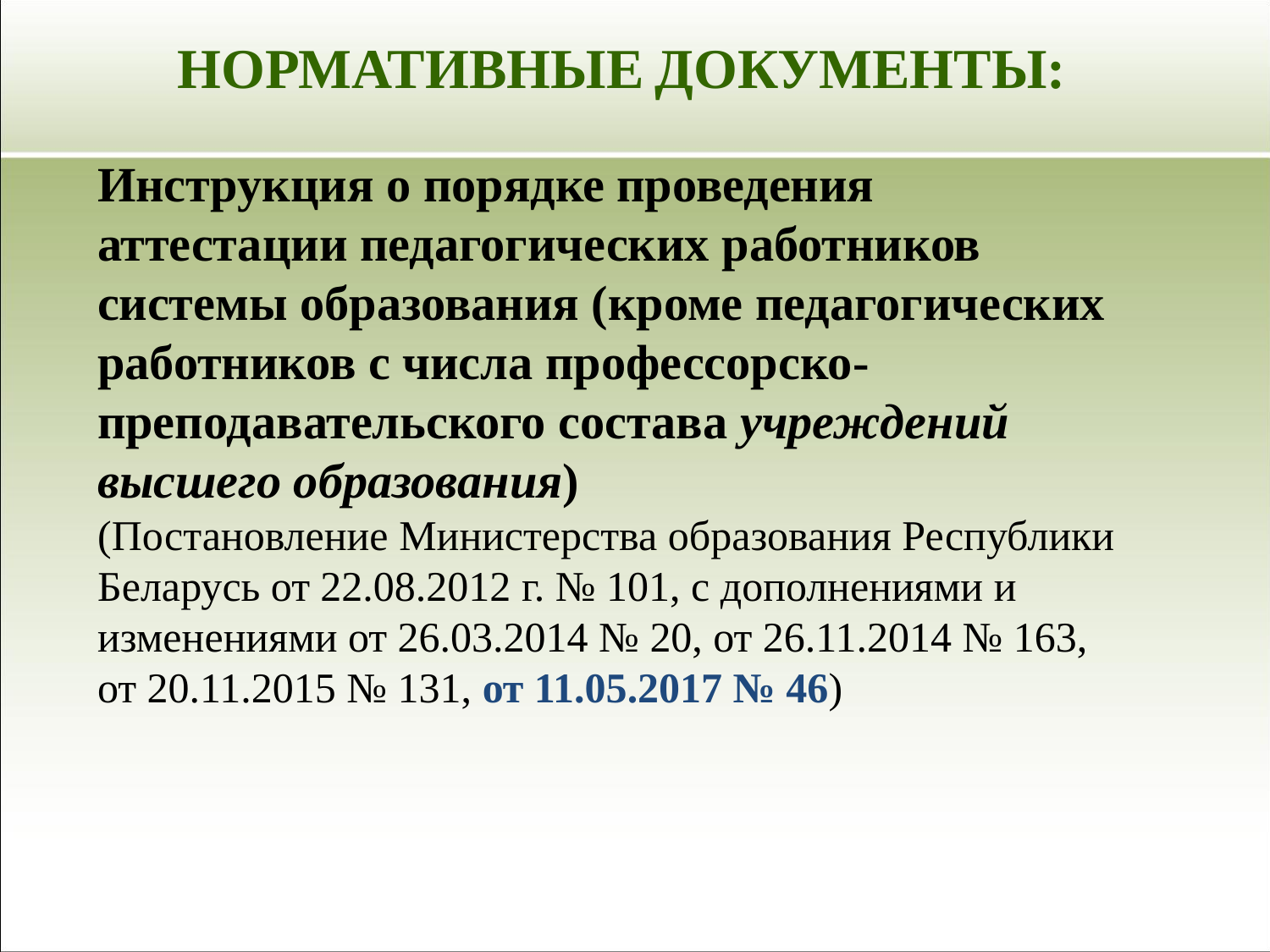

НОРМАТИВНЫЕ ДОКУМЕНТЫ:
# Инструкция о порядке проведения аттестации педагогических работников системы образования (кроме педагогических работников с числа профессорско-преподавательского состава учреждений высшего образования) (Постановление Министерства образования Республики Беларусь от 22.08.2012 г. № 101, с дополнениями и изменениями от 26.03.2014 № 20, от 26.11.2014 № 163, от 20.11.2015 № 131, от 11.05.2017 № 46)